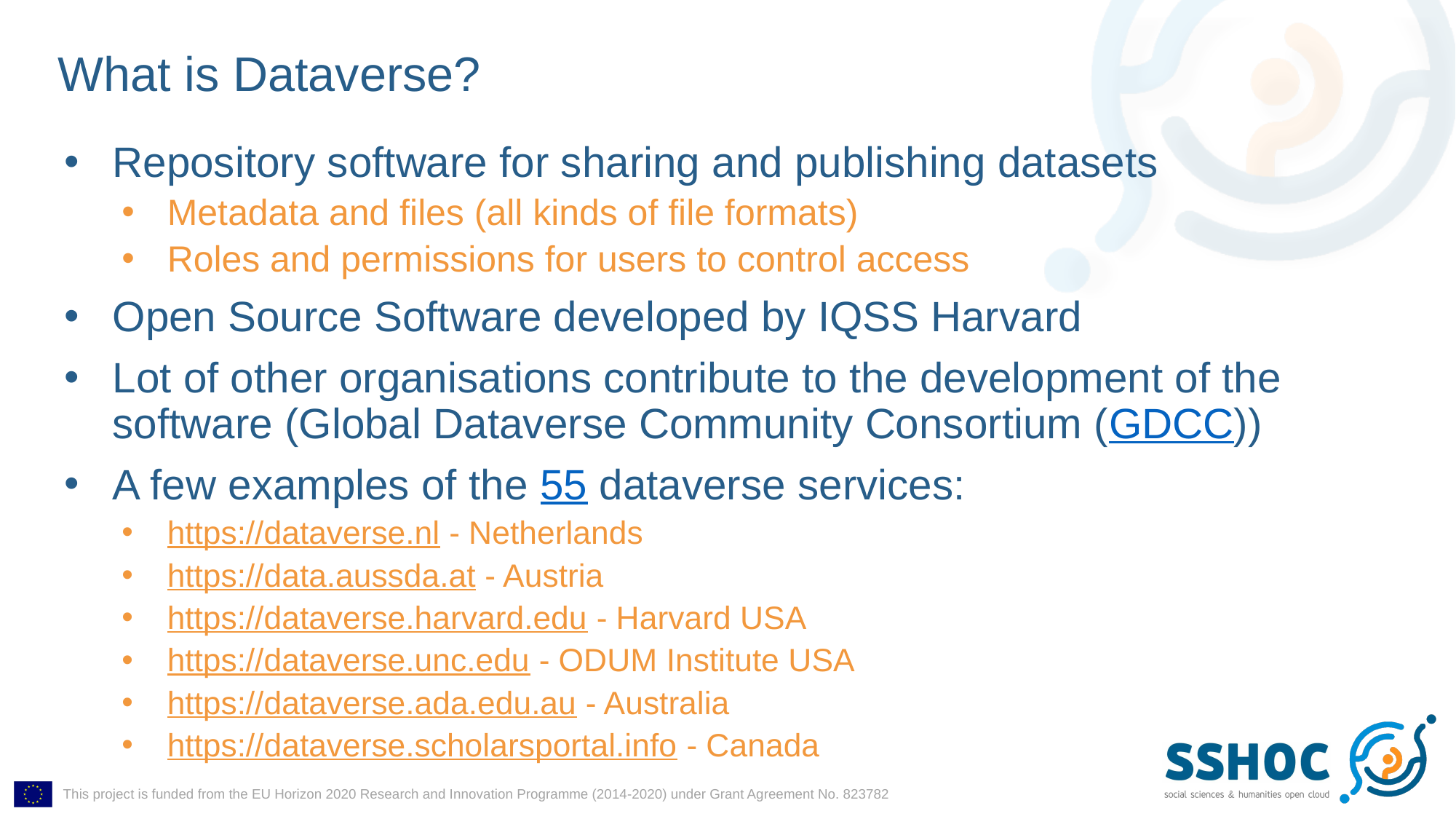

# What is Dataverse?
Repository software for sharing and publishing datasets
Metadata and files (all kinds of file formats)
Roles and permissions for users to control access
Open Source Software developed by IQSS Harvard
Lot of other organisations contribute to the development of the software (Global Dataverse Community Consortium (GDCC))
A few examples of the 55 dataverse services:
https://dataverse.nl - Netherlands
https://data.aussda.at - Austria
https://dataverse.harvard.edu - Harvard USA
https://dataverse.unc.edu - ODUM Institute USA
https://dataverse.ada.edu.au - Australia
https://dataverse.scholarsportal.info - Canada